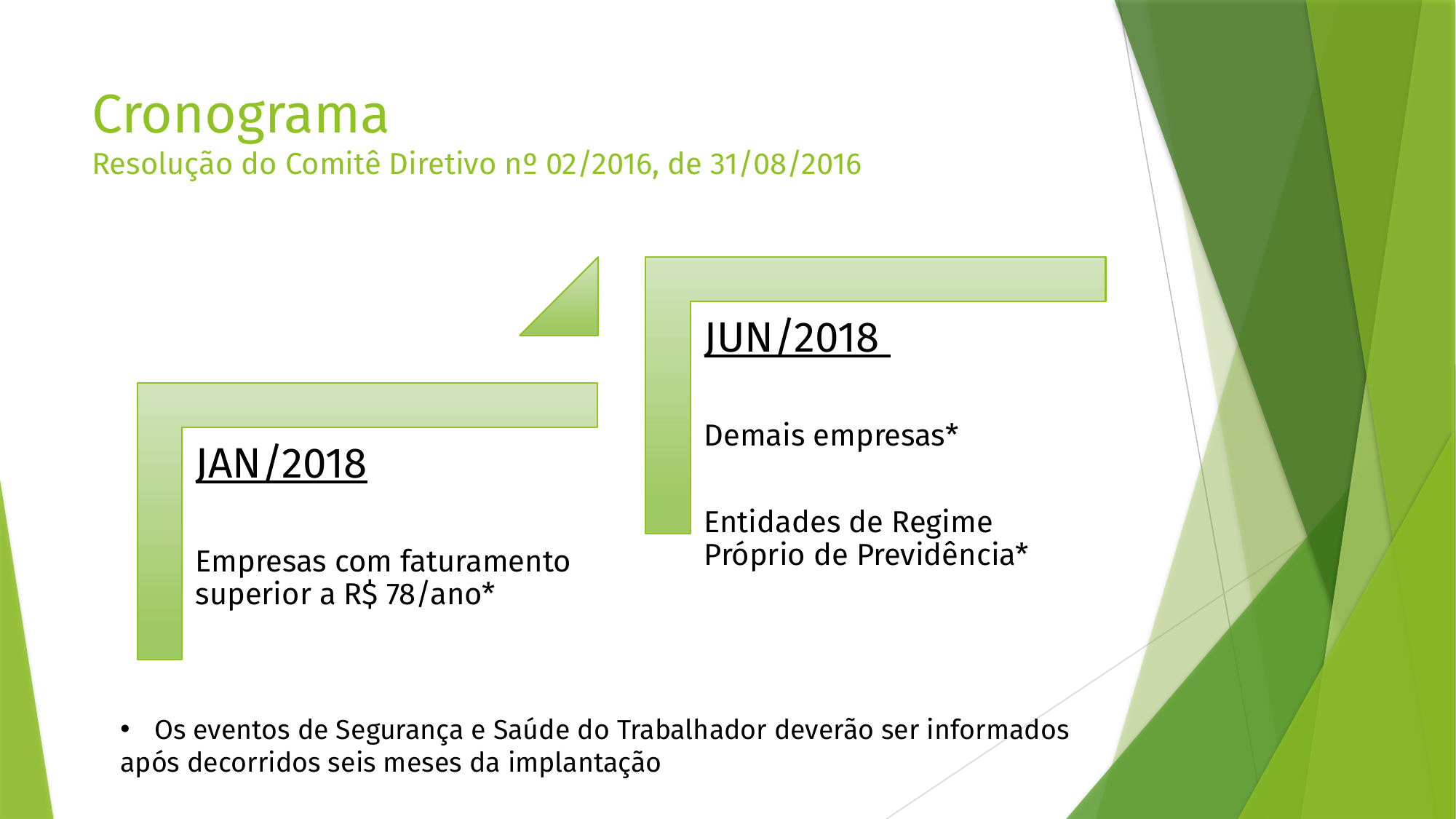

# Cronograma Resolução do Comitê Diretivo nº 02/2016, de 31/08/2016

JAN/2018

Empresas com faturamento superior a R$ 78/ano*
JUN/2018

Demais empresas*

Entidades de Regime Próprio de Previdência*
Os eventos de Segurança e Saúde do Trabalhador deverão ser informados
após decorridos seis meses da implantação